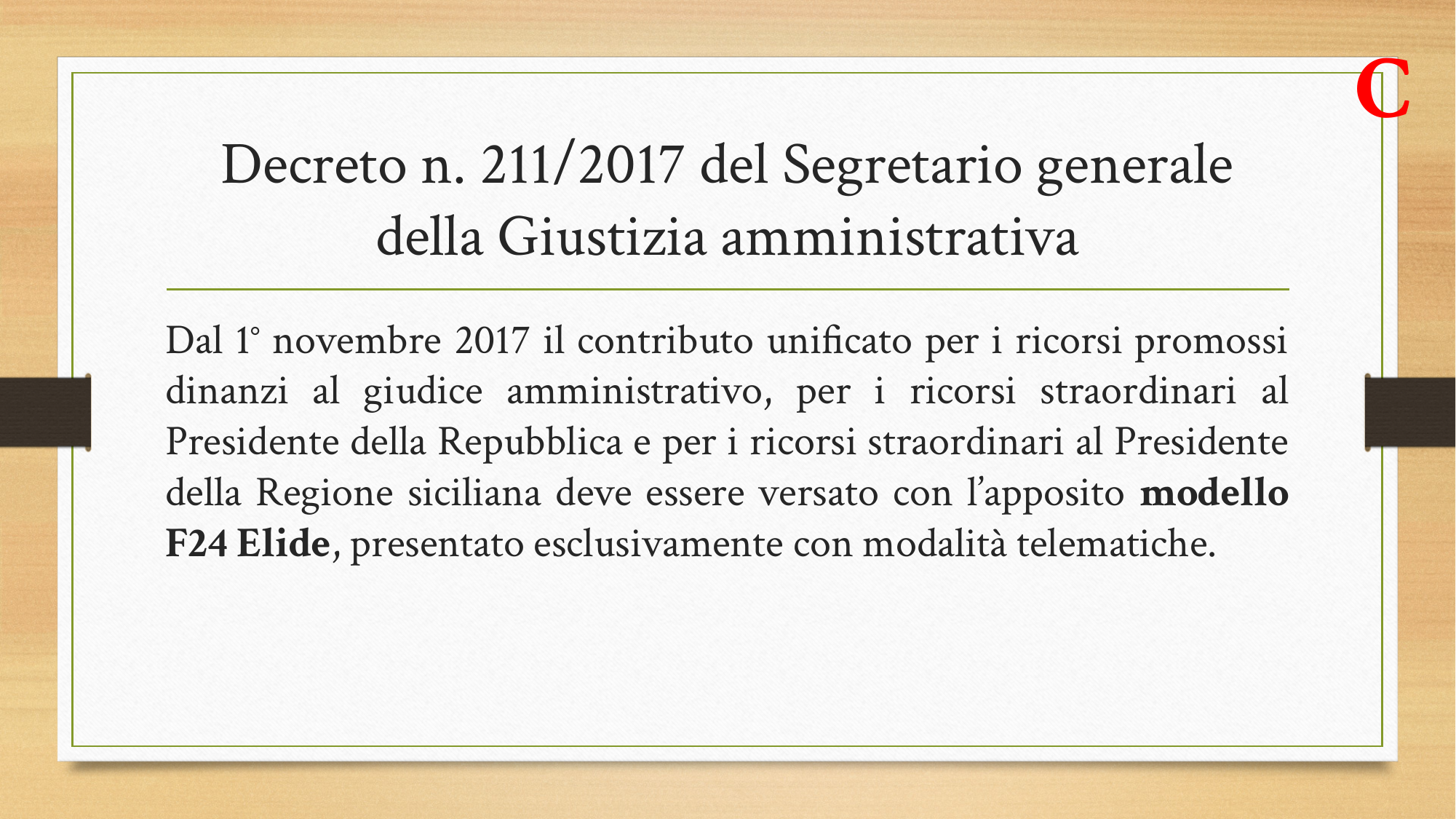

C
# Decreto n. 211/2017 del Segretario generale della Giustizia amministrativa
Dal 1° novembre 2017 il contributo unificato per i ricorsi promossi dinanzi al giudice amministrativo, per i ricorsi straordinari al Presidente della Repubblica e per i ricorsi straordinari al Presidente della Regione siciliana deve essere versato con l’apposito modello F24 Elide, presentato esclusivamente con modalità telematiche.